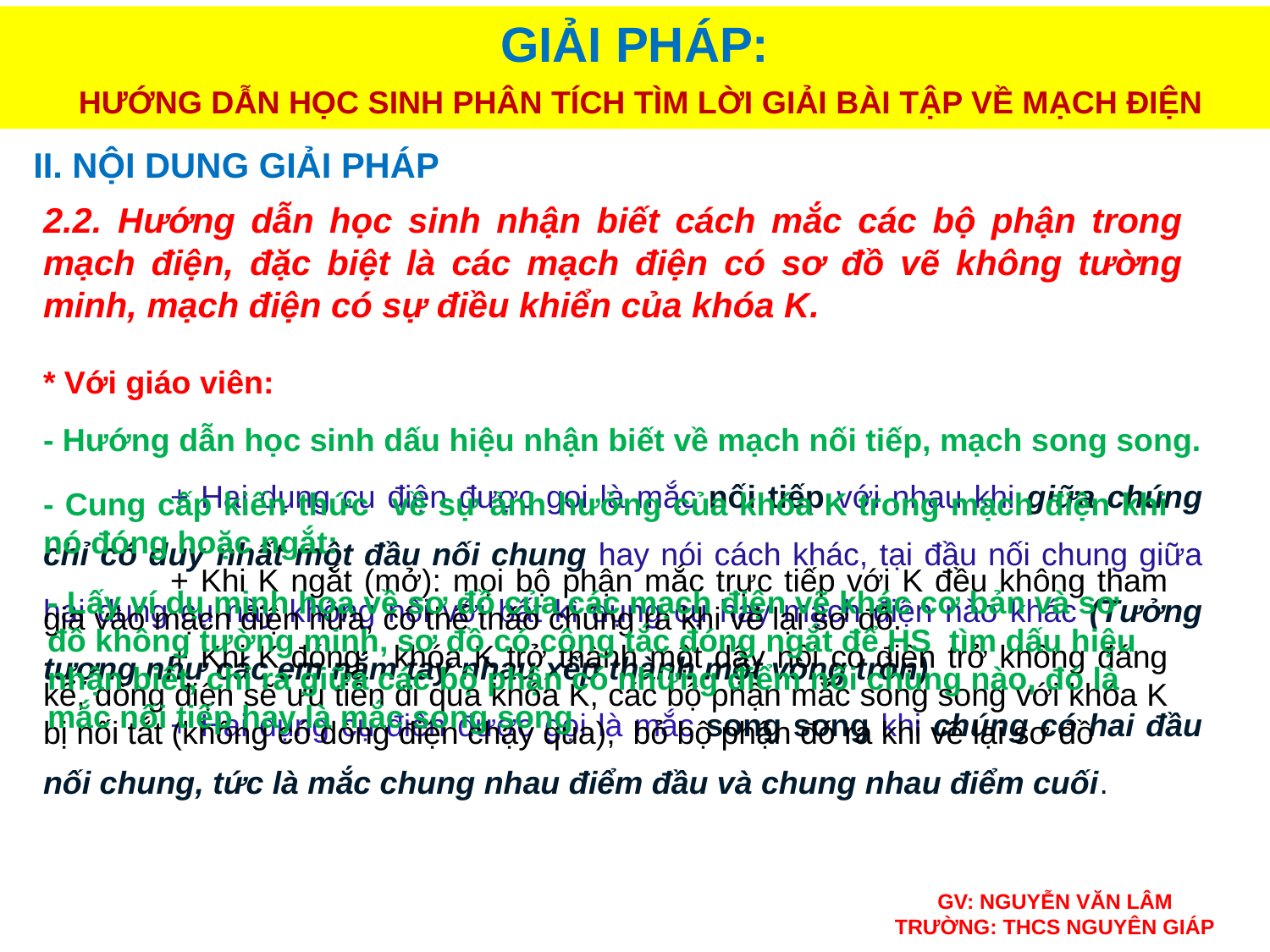

GIẢI PHÁP:
 HƯỚNG DẪN HỌC SINH PHÂN TÍCH TÌM LỜI GIẢI BÀI TẬP VỀ MẠCH ĐIỆN
II. NỘI DUNG GIẢI PHÁP
2.2. Hướng dẫn học sinh nhận biết cách mắc các bộ phận trong mạch điện, đặc biệt là các mạch điện có sơ đồ vẽ không tường minh, mạch điện có sự điều khiển của khóa K.
* Với giáo viên:
- Hướng dẫn học sinh dấu hiệu nhận biết về mạch nối tiếp, mạch song song.
	+ Hai dụng cụ điện được gọi là mắc nối tiếp với nhau khi giữa chúng chỉ có duy nhất một đầu nối chung hay nói cách khác, tại đầu nối chung giữa hai dụng cụ này không nối với bất kì dụng cụ hay mạch điện nào khác (Tưởng tượng như các em nắm tay nhau xếp thành một vòng tròn)
	+ Hai dụng cụ điện được gọi là mắc song song khi chúng có hai đầu nối chung, tức là mắc chung nhau điểm đầu và chung nhau điểm cuối.
- Cung cấp kiến thức  về sự ảnh hưởng của khóa K trong mạch điện khi nó đóng hoặc ngắt:
	+ Khi K ngắt (mở): mọi bộ phận mắc trực tiếp với K đều không tham gia vào mạch điện nữa, có thể tháo chúng ra khi vẽ lại sơ đồ.
	+ Khi K đóng:  khóa K trở thành một dây nối có điện trở không đáng kể, dòng điện sẽ ưu tiên đi qua khóa K, các bộ phận mắc song song với khóa K bị nối tắt (không có dòng điện chạy qua),  bỏ bộ phận đó ra khi vẽ lại sơ đồ
- Lấy ví dụ minh họa về sơ đồ của các mạch điện vẽ khác cơ bản và sơ đồ không tường minh, sơ đồ có công tắc đóng ngắt để HS  tìm dấu hiệu nhận biết, chỉ ra giữa các bộ phận có những điểm nối chung nào, đó là mắc nối tiếp hay là mắc song song
GV: NGUYỄN VĂN LÂM
TRƯỜNG: THCS NGUYÊN GIÁP